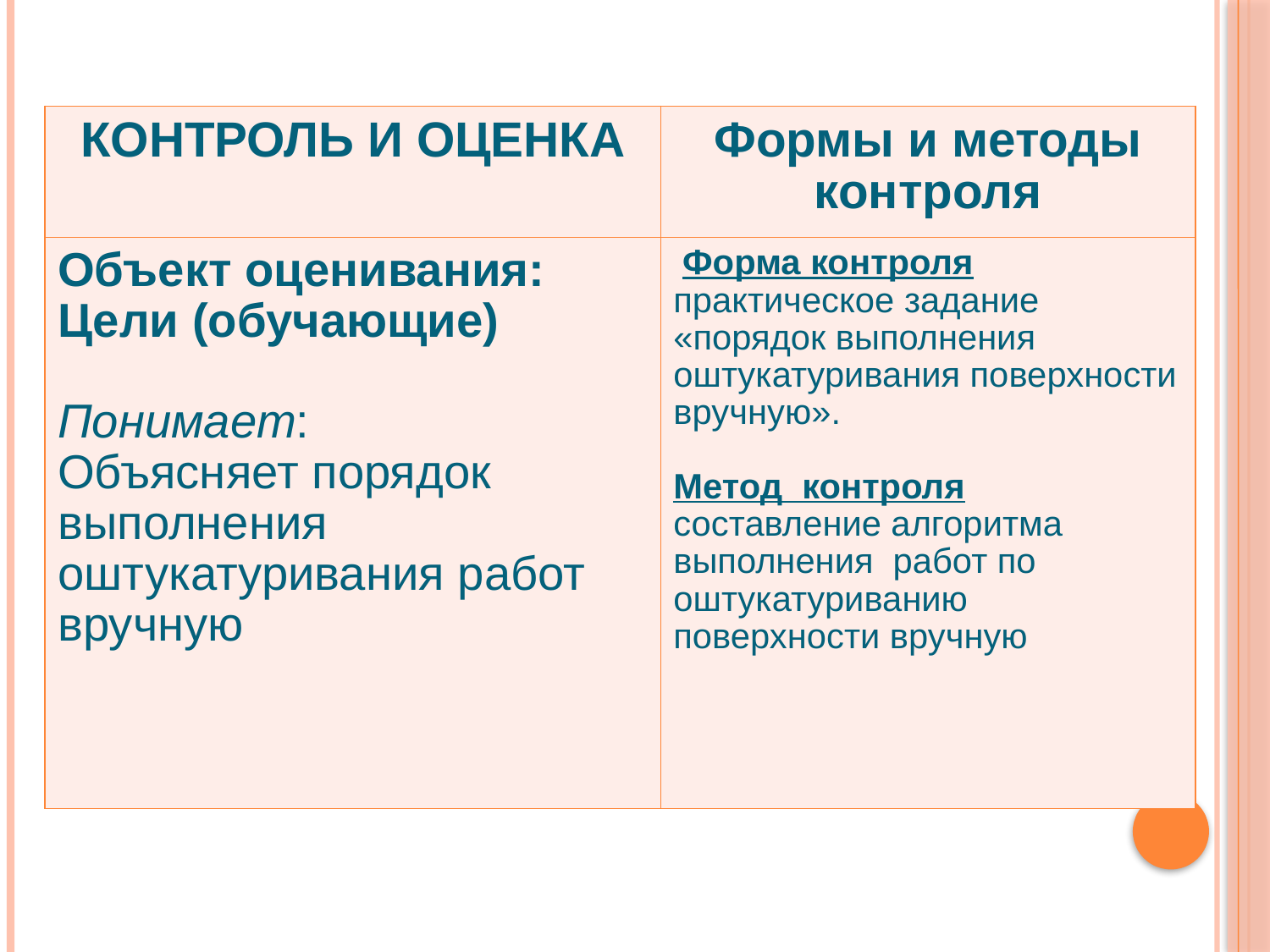

| КОНТРОЛЬ И ОЦЕНКА | Формы и методы контроля |
| --- | --- |
| Объект оценивания: Цели (обучающие) Понимает: Объясняет порядок выполнения оштукатуривания работ вручную | Форма контроля практическое задание «порядок выполнения оштукатуривания поверхности вручную». Метод контроля составление алгоритма выполнения работ по оштукатуриванию поверхности вручную |